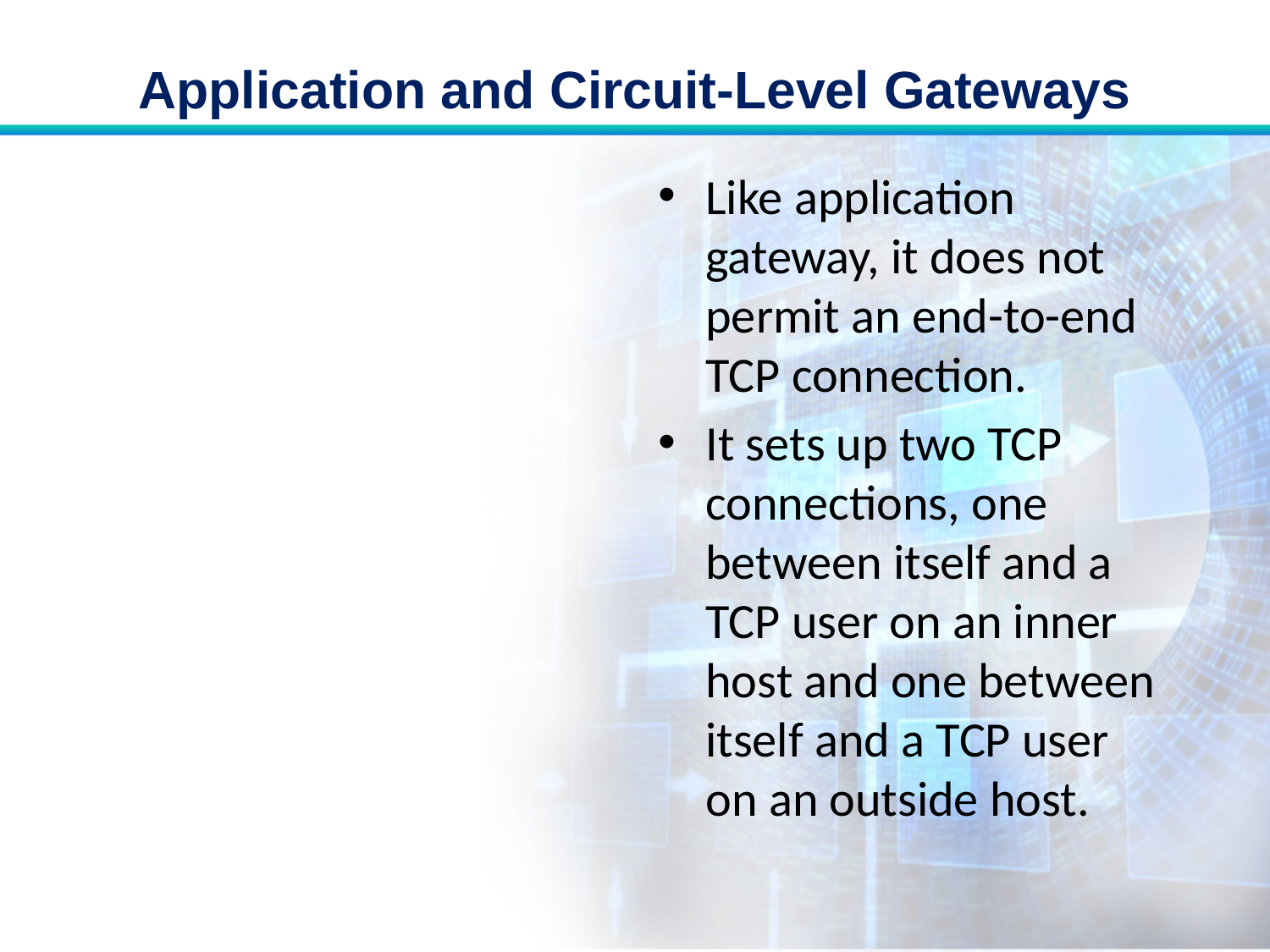

# Application and Circuit-Level Gateways
Like application gateway, it does not permit an end-to-end TCP connection.
It sets up two TCP connections, one between itself and a TCP user on an inner host and one between itself and a TCP user on an outside host.